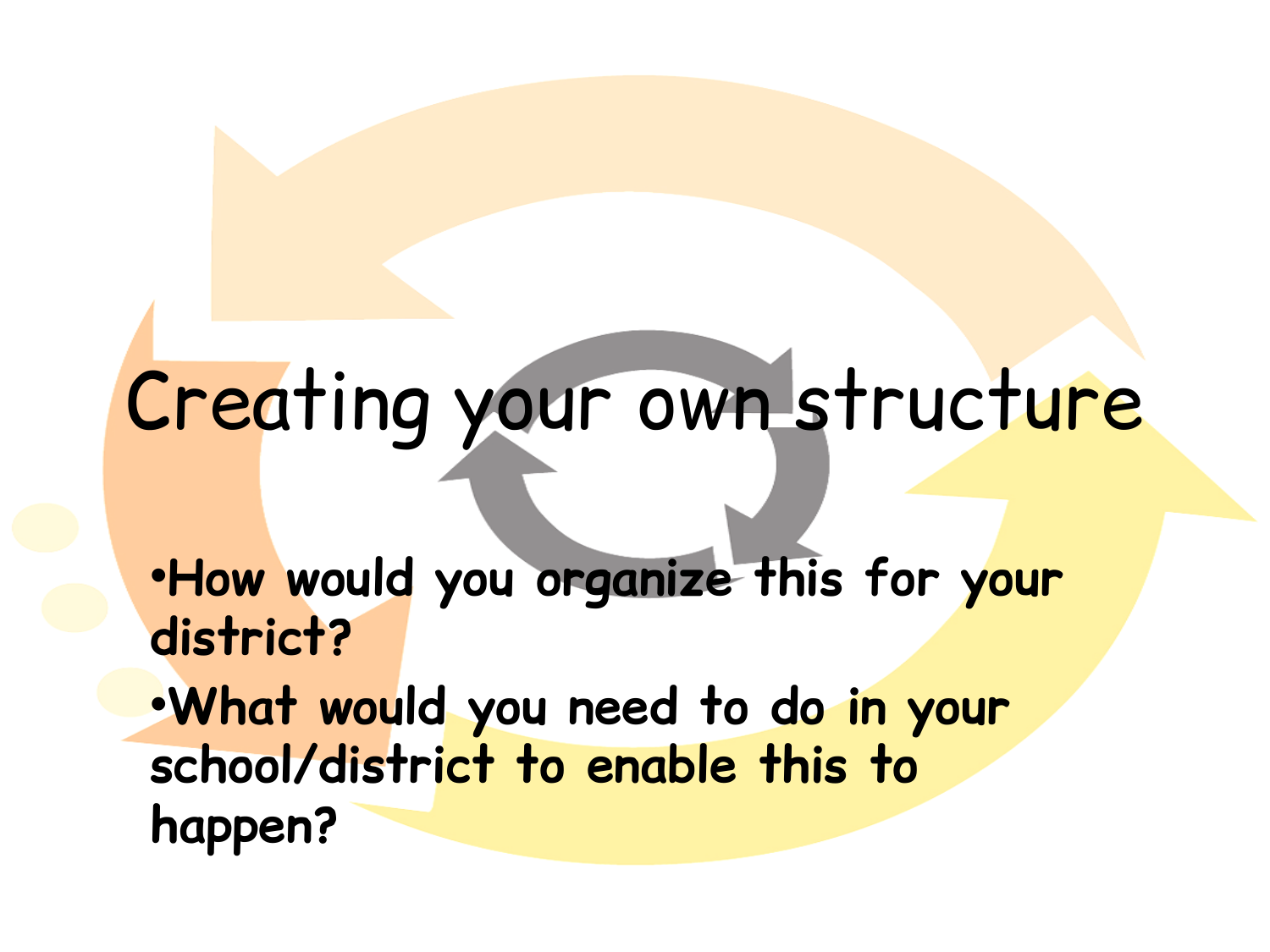

# Creating your own structure
How would you organize this for your district?
What would you need to do in your school/district to enable this to happen?